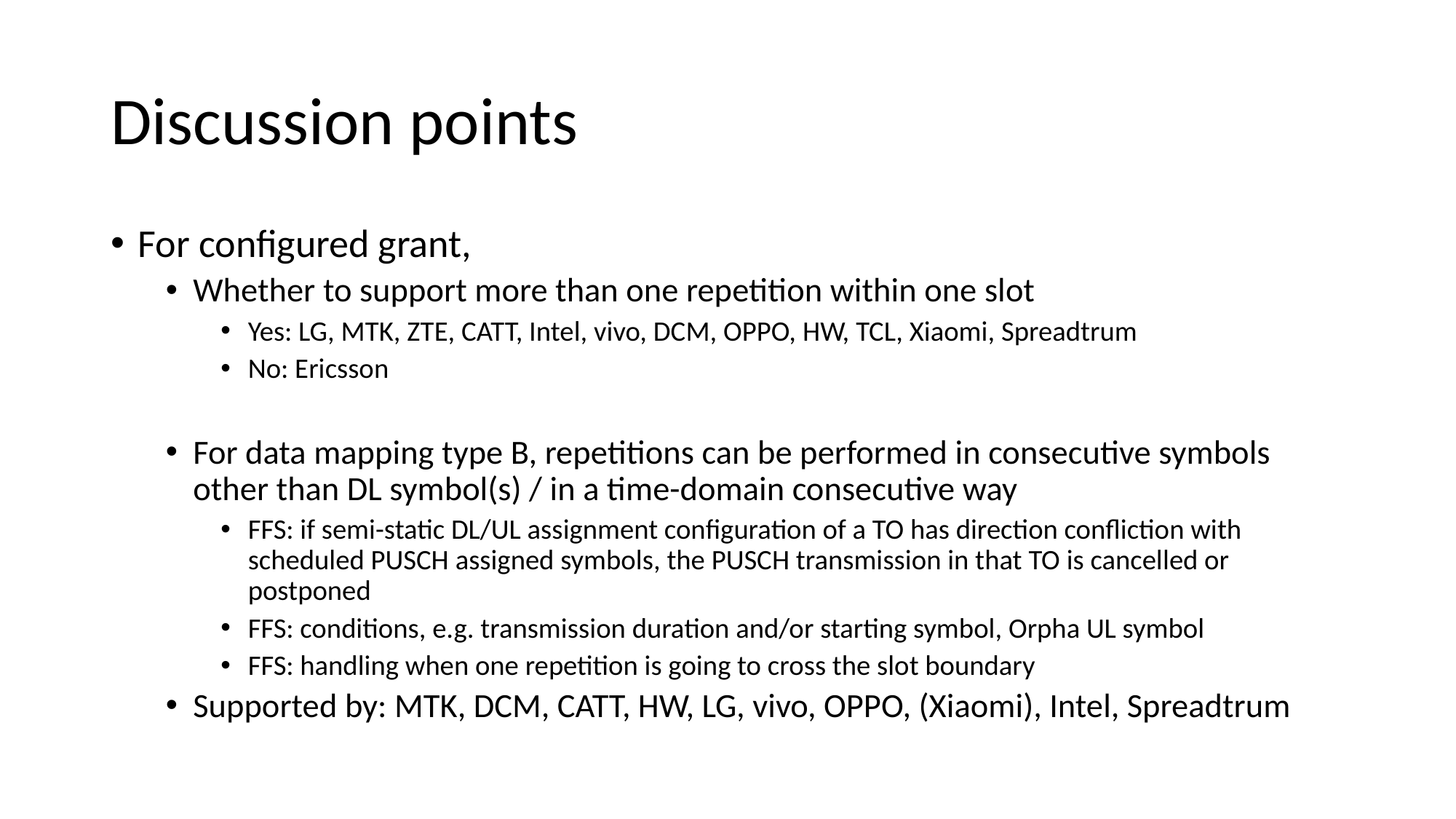

# Discussion points
For configured grant,
Whether to support more than one repetition within one slot
Yes: LG, MTK, ZTE, CATT, Intel, vivo, DCM, OPPO, HW, TCL, Xiaomi, Spreadtrum
No: Ericsson

For data mapping type B, repetitions can be performed in consecutive symbols other than DL symbol(s) / in a time-domain consecutive way
FFS: if semi-static DL/UL assignment configuration of a TO has direction confliction with scheduled PUSCH assigned symbols, the PUSCH transmission in that TO is cancelled or postponed
FFS: conditions, e.g. transmission duration and/or starting symbol, Orpha UL symbol
FFS: handling when one repetition is going to cross the slot boundary
Supported by: MTK, DCM, CATT, HW, LG, vivo, OPPO, (Xiaomi), Intel, Spreadtrum